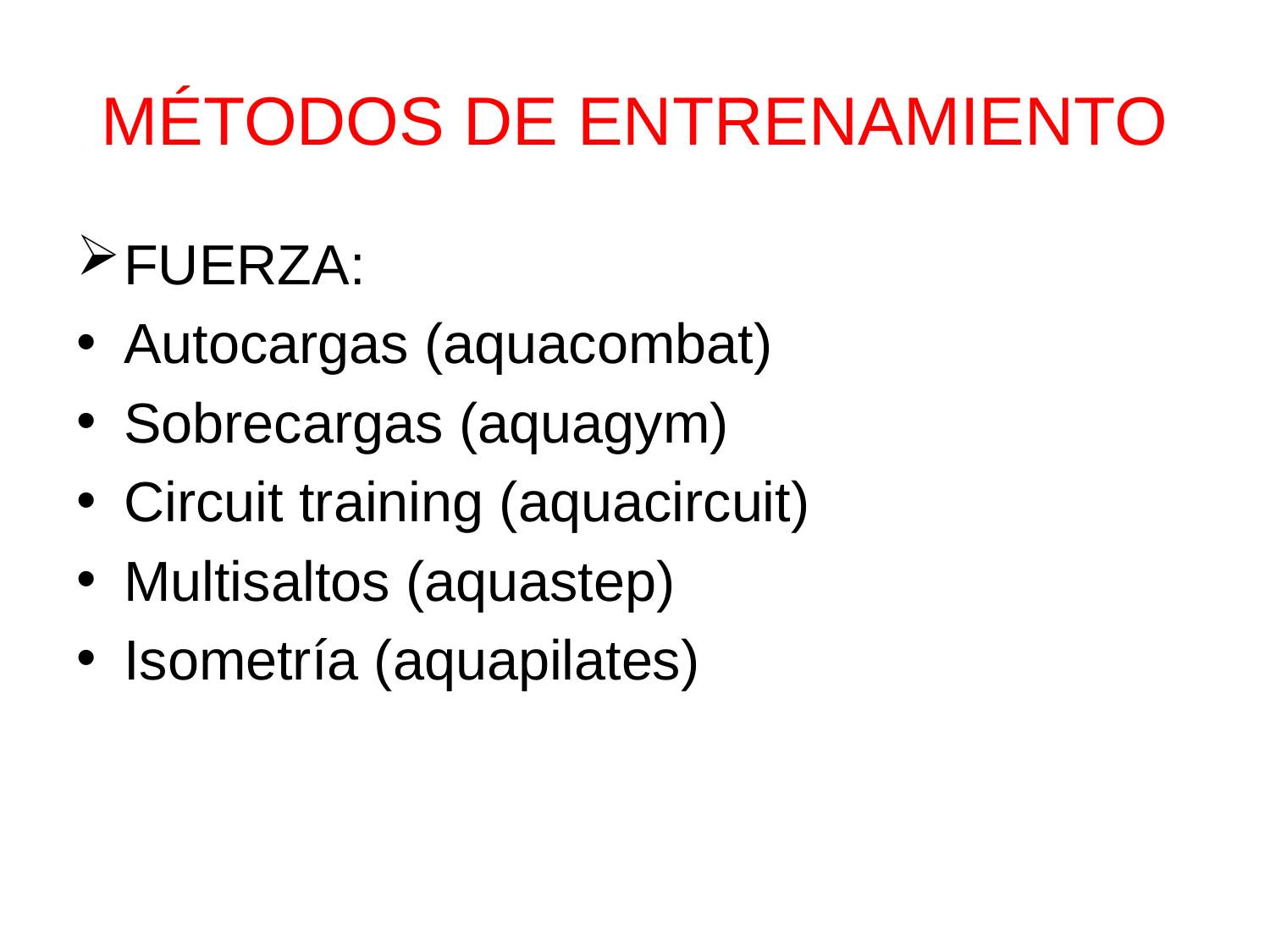

# MÉTODOS DE ENTRENAMIENTO
FUERZA:
Autocargas (aquacombat)
Sobrecargas (aquagym)
Circuit training (aquacircuit)
Multisaltos (aquastep)
Isometría (aquapilates)